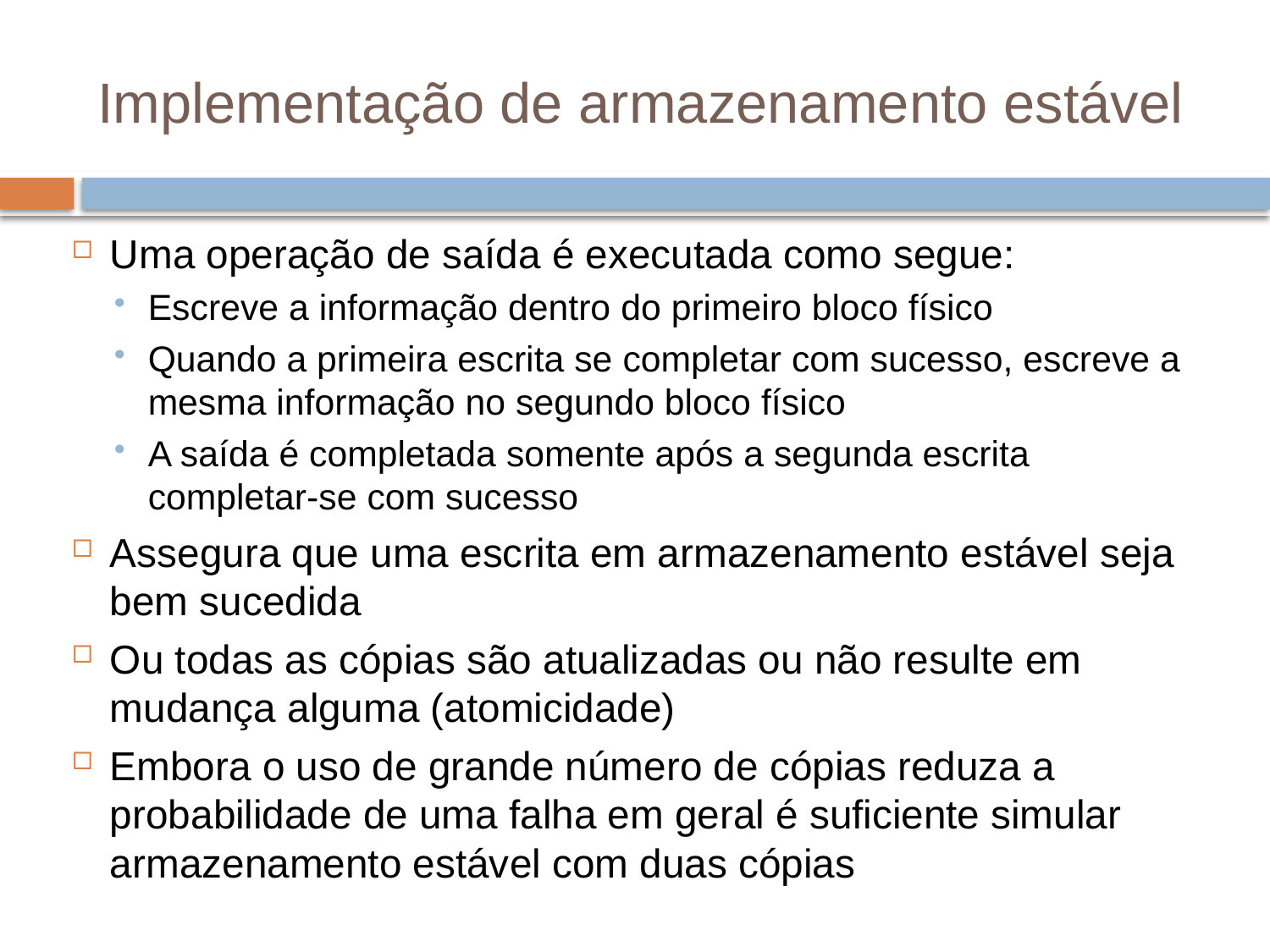

# Implementação de armazenamento estável
Uma operação de saída é executada como segue:
Escreve a informação dentro do primeiro bloco físico
Quando a primeira escrita se completar com sucesso, escreve a mesma informação no segundo bloco físico
A saída é completada somente após a segunda escrita completar‐se com sucesso
Assegura que uma escrita em armazenamento estável seja bem sucedida
Ou todas as cópias são atualizadas ou não resulte em mudança alguma (atomicidade)
Embora o uso de grande número de cópias reduza a probabilidade de uma falha em geral é suficiente simular armazenamento estável com duas cópias